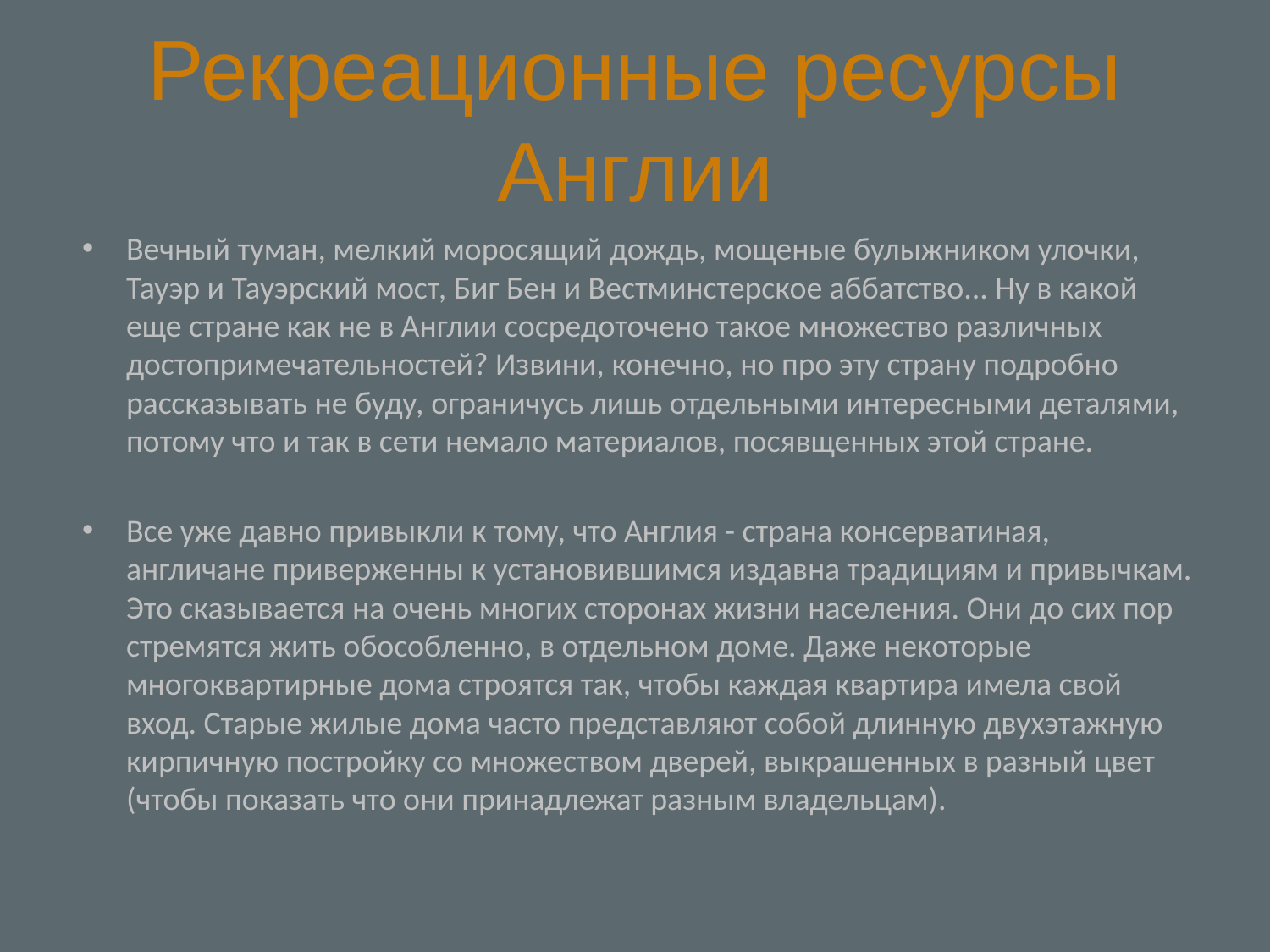

# Рекреационные ресурсы Англии
Вечный туман, мелкий моросящий дождь, мощеные булыжником улочки, Тауэр и Тауэрский мост, Биг Бен и Вестминстерское аббатство... Ну в какой еще стране как не в Англии сосредоточено такое множество различных достопримечательностей? Извини, конечно, но про эту страну подробно рассказывать не буду, ограничусь лишь отдельными интересными деталями, потому что и так в сети немало материалов, посявщенных этой стране.

Все уже давно привыкли к тому, что Англия - страна консерватиная, англичане приверженны к установившимся издавна традициям и привычкам. Это сказывается на очень многих сторонах жизни населения. Они до сих пор стремятся жить обособленно, в отдельном доме. Даже некоторые многоквартирные дома строятся так, чтобы каждая квартира имела свой вход. Старые жилые дома часто представляют собой длинную двухэтажную кирпичную постройку со множеством дверей, выкрашенных в разный цвет (чтобы показать что они принадлежат разным владельцам).